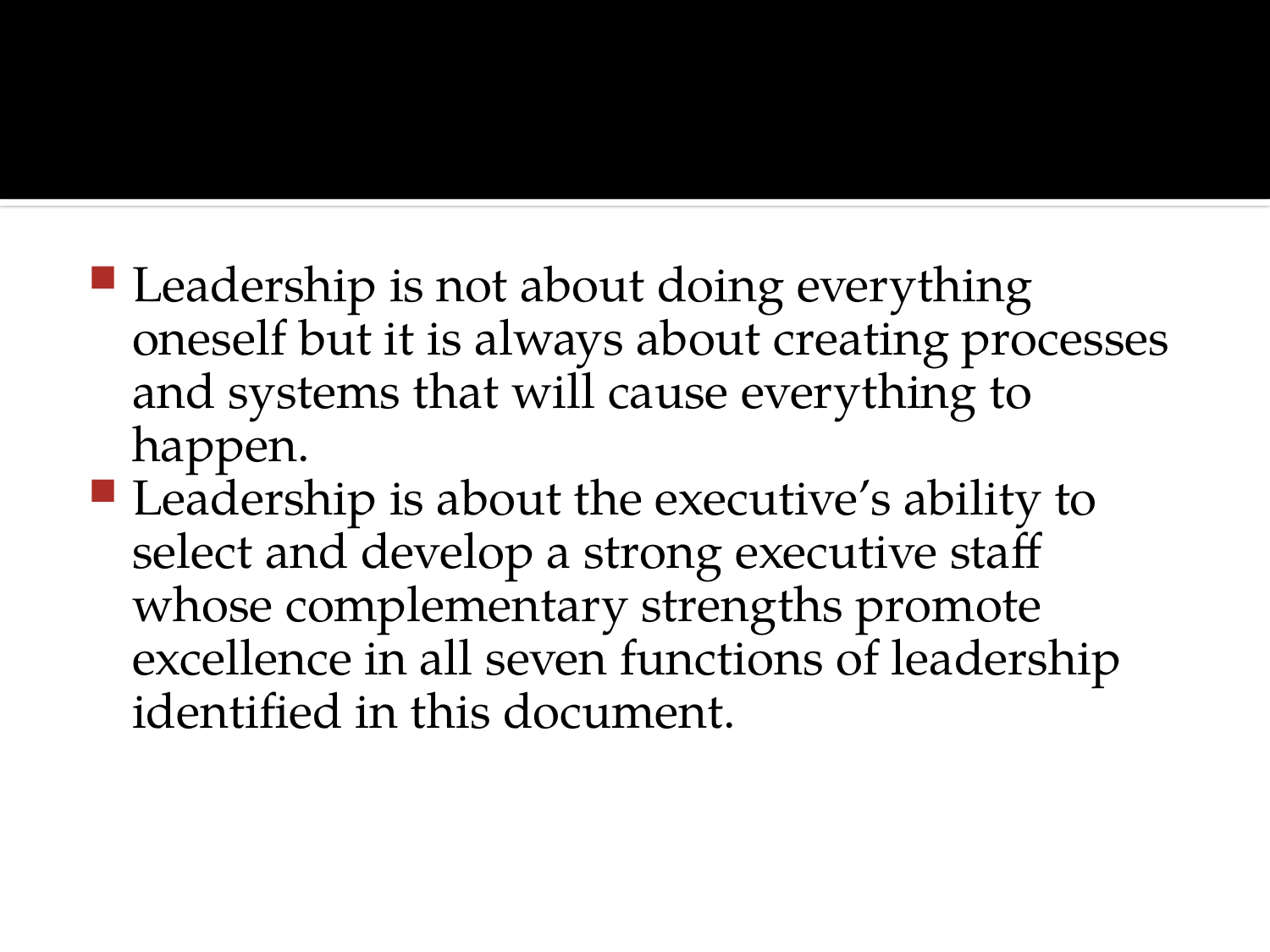

#
Leadership is not about doing everything oneself but it is always about creating processes and systems that will cause everything to happen.
Leadership is about the executive’s ability to select and develop a strong executive staff whose complementary strengths promote excellence in all seven functions of leadership identified in this document.